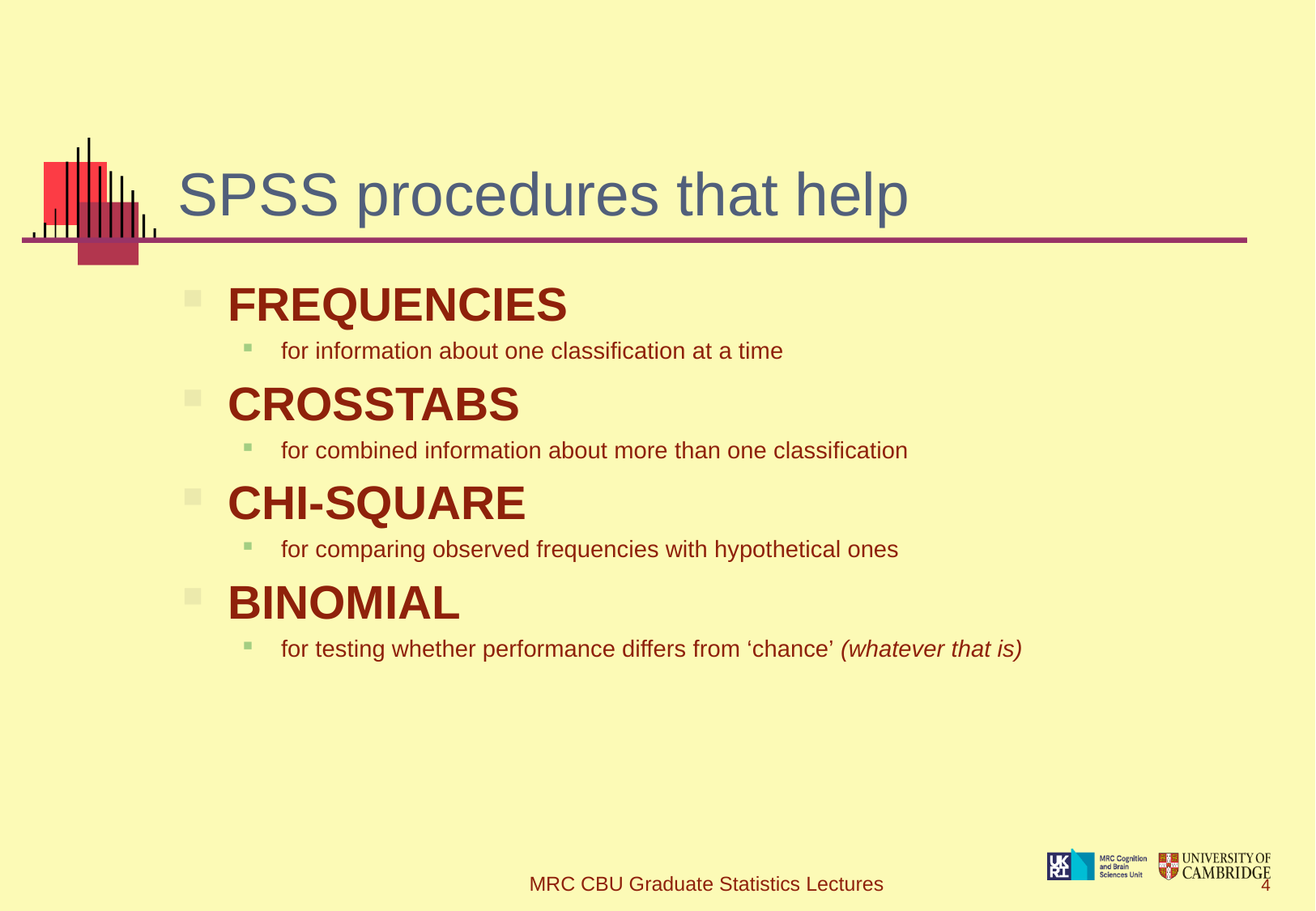

# SPSS procedures that help
FREQUENCIES
for information about one classification at a time
CROSSTABS
for combined information about more than one classification
CHI-SQUARE
for comparing observed frequencies with hypothetical ones
BINOMIAL
for testing whether performance differs from ‘chance’ (whatever that is)

MRC CBU Graduate Statistics Lectures
4